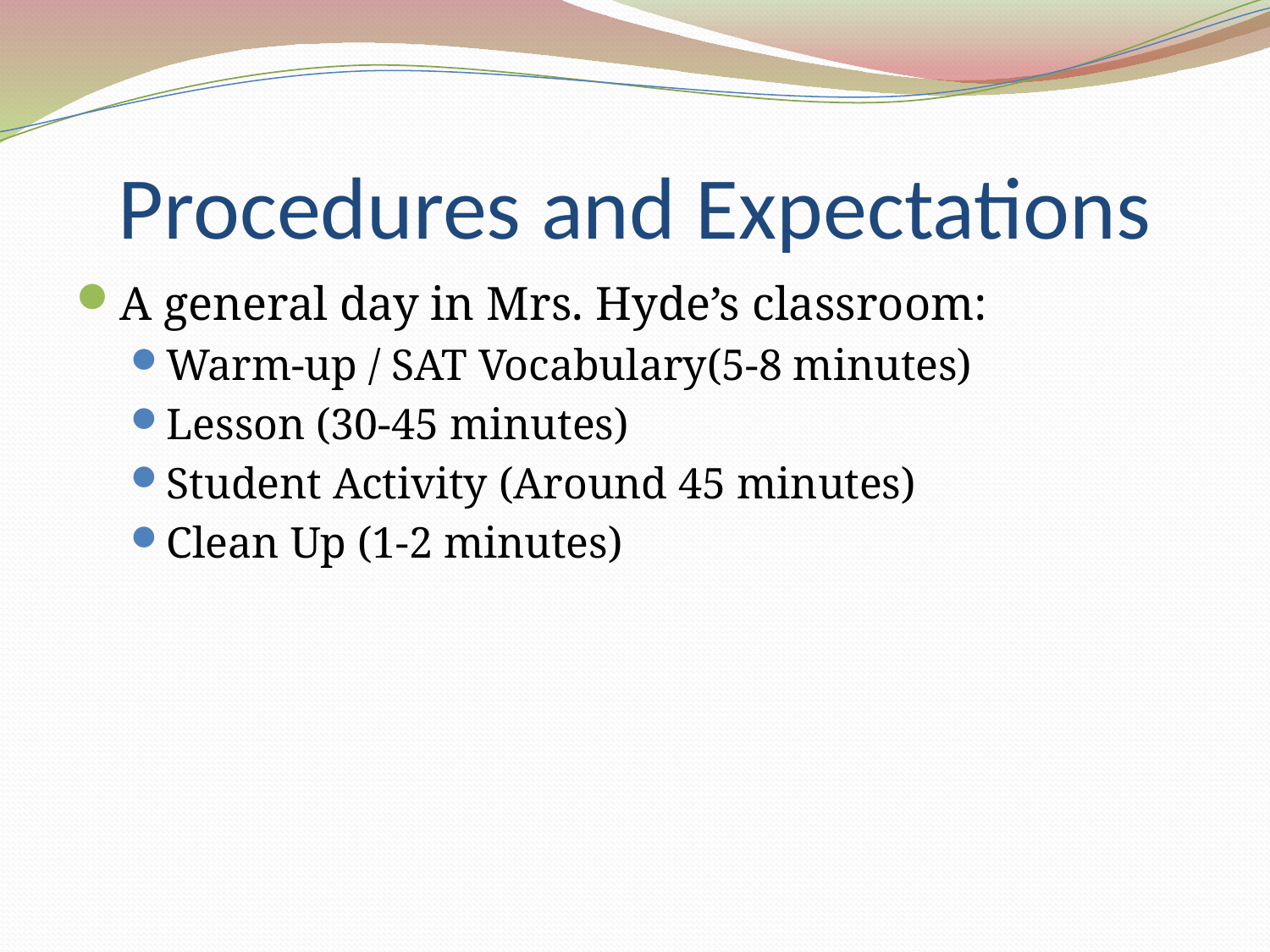

# Procedures and Expectations
A general day in Mrs. Hyde’s classroom:
Warm-up / SAT Vocabulary(5-8 minutes)
Lesson (30-45 minutes)
Student Activity (Around 45 minutes)
Clean Up (1-2 minutes)